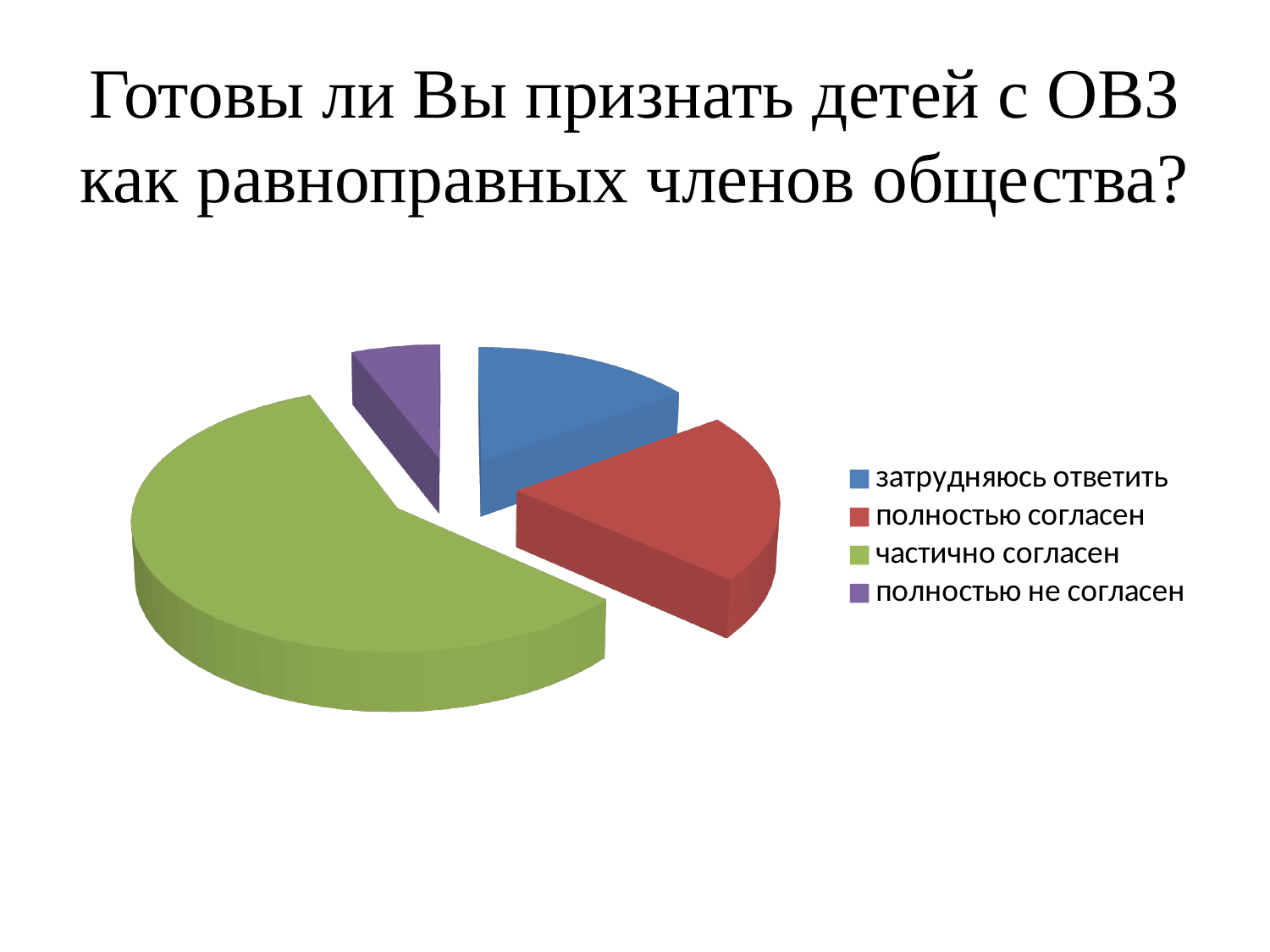

# Готовы ли Вы признать детей с ОВЗ как равноправных членов общества?

[unsupported chart]